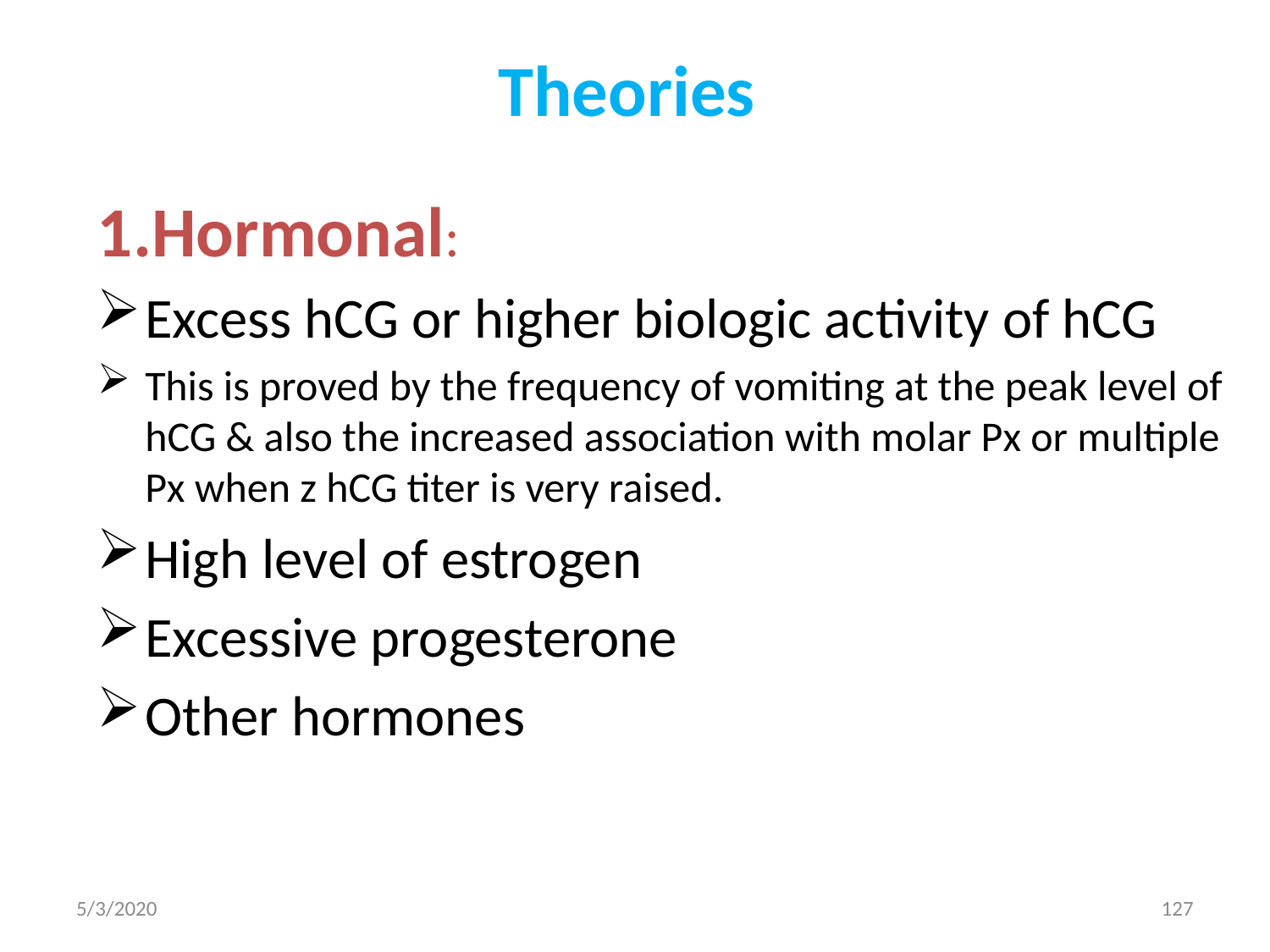

# Theories
1.Hormonal:
Excess hCG or higher biologic activity of hCG
This is proved by the frequency of vomiting at the peak level of hCG & also the increased association with molar Px or multiple Px when z hCG titer is very raised.
High level of estrogen
Excessive progesterone
Other hormones

5/3/2020
127